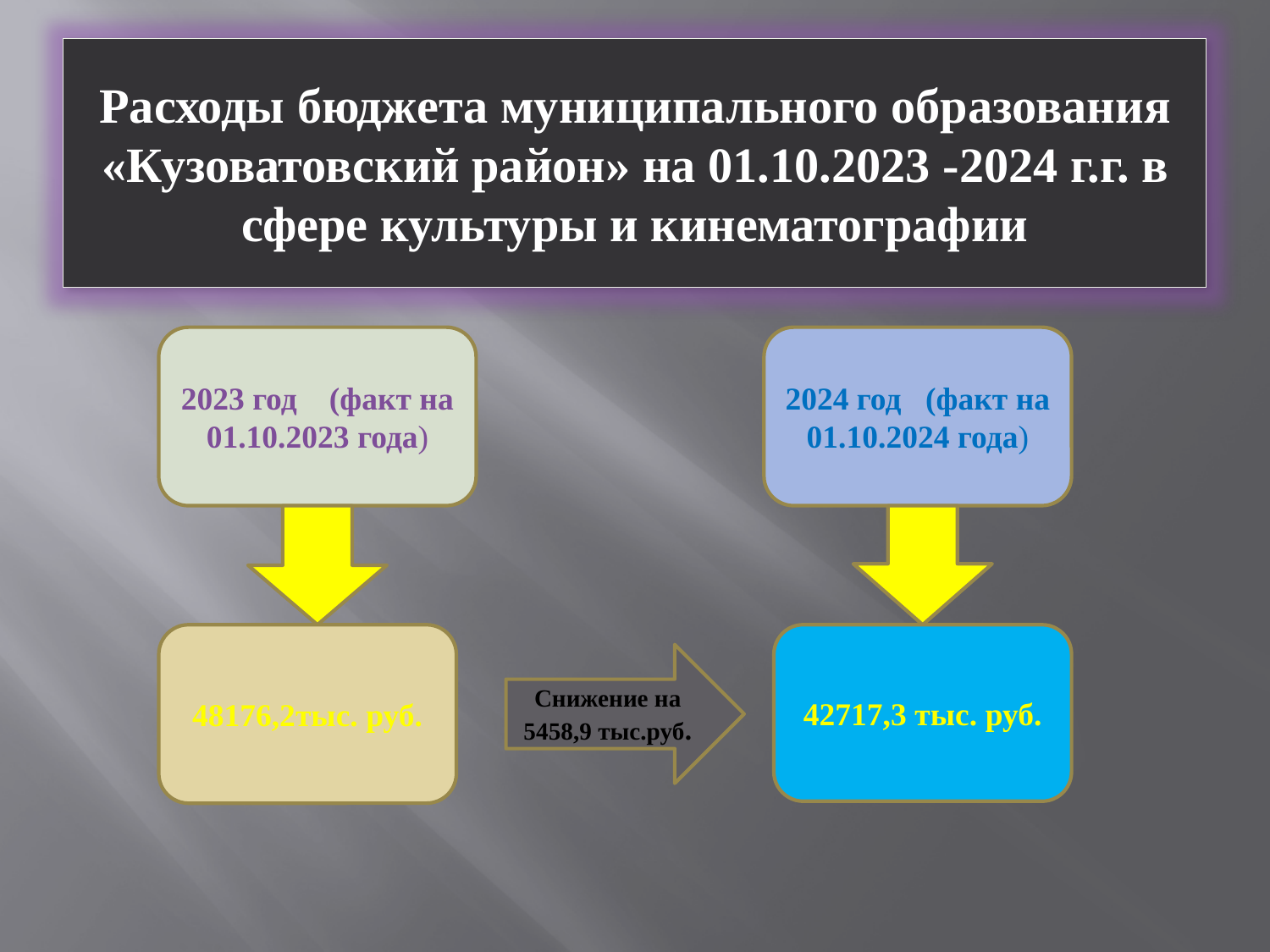

#
Расходы бюджета муниципального образования «Кузоватовский район» на 01.10.2023 -2024 г.г. в сфере культуры и кинематографии
2023 год    (факт на 01.10.2023 года)
2024 год   (факт на 01.10.2024 года)

48176,2тыс. руб.
42717,3 тыс. руб.
Снижение на 5458,9 тыс.руб.